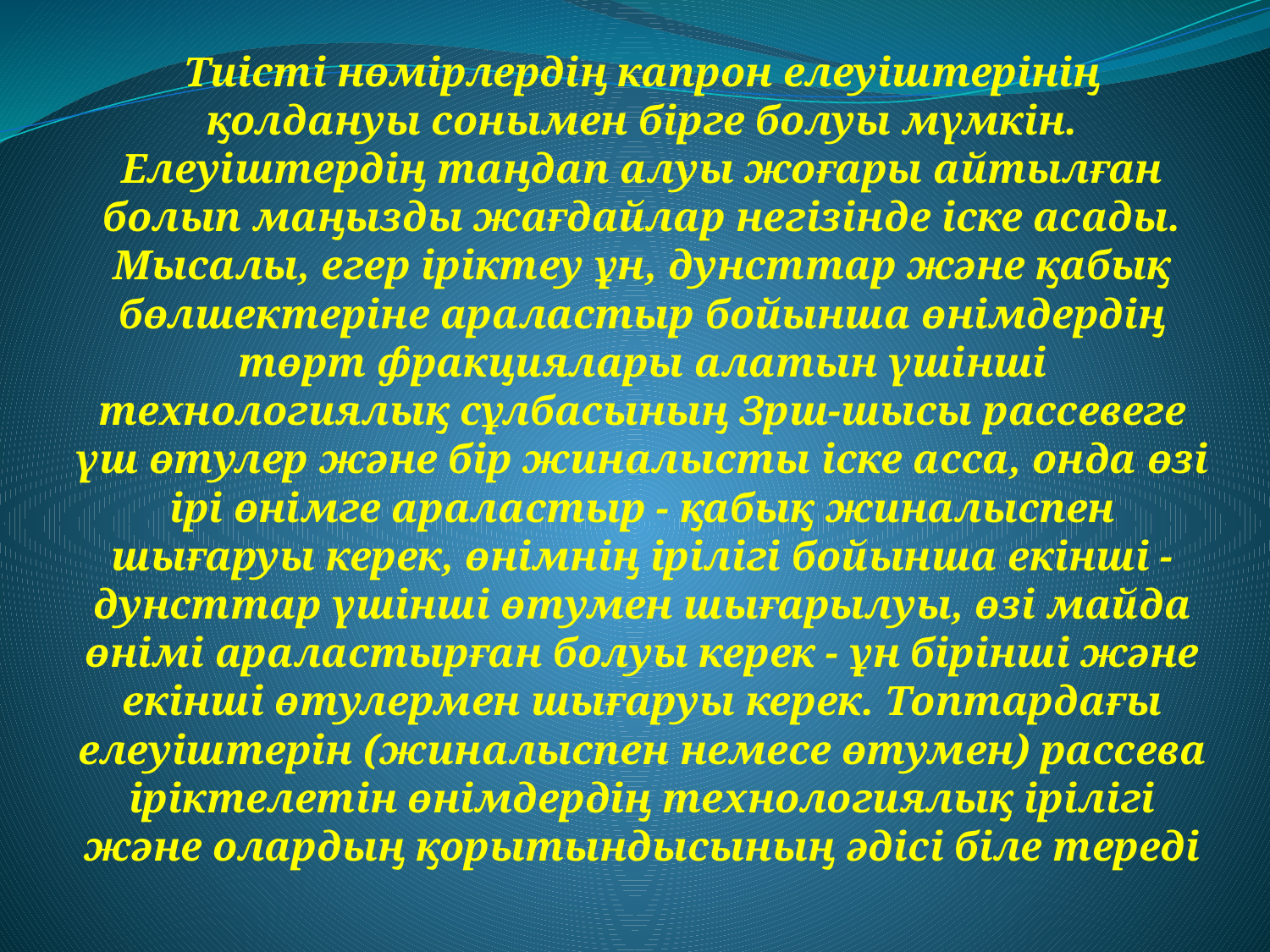

Тиiстi нөмiрлердiң капрон елеуiштерiнiң қолдануы сонымен бiрге болуы мүмкiн. Елеуiштердiң таңдап алуы жоғары айтылған болып маңызды жағдайлар негiзiнде iске асады. Мысалы, егер iрiктеу ұн, дунсттар және қабық бөлшектерiне араластыр бойынша өнiмдердiң төрт фракциялары алатын үшiншi технологиялық сұлбасының Зрш-шысы рассевеге үш өтулер және бiр жиналысты iске асса, онда өзi iрi өнiмге араластыр - қабық жиналыспен шығаруы керек, өнiмнiң iрiлiгi бойынша екiншi - дунсттар үшiншi өтумен шығарылуы, өзi майда өнiмi араластырған болуы керек - ұн бiрiншi және екiншi өтулермен шығаруы керек. Топтардағы елеуiштерiн (жиналыспен немесе өтумен) рассева iрiктелетiн өнiмдердiң технологиялық iрiлiгi және олардың қорытындысының әдiсi бiле тередi